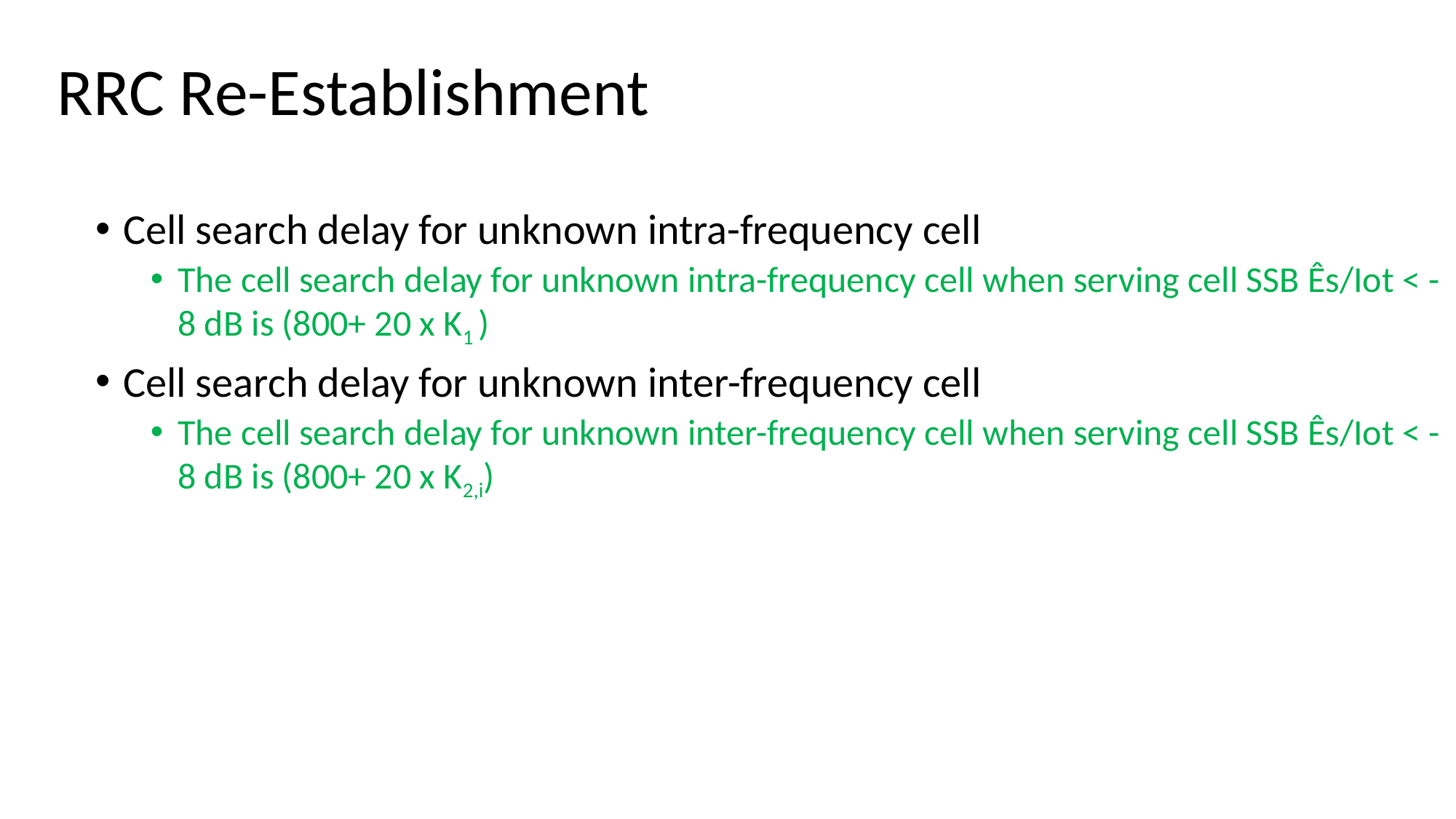

# RRC Re-Establishment

Cell search delay for unknown intra-frequency cell
The cell search delay for unknown intra-frequency cell when serving cell SSB Ês/Iot < -8 dB is (800+ 20 x K1 )
Cell search delay for unknown inter-frequency cell
The cell search delay for unknown inter-frequency cell when serving cell SSB Ês/Iot < -8 dB is (800+ 20 x K2,i)